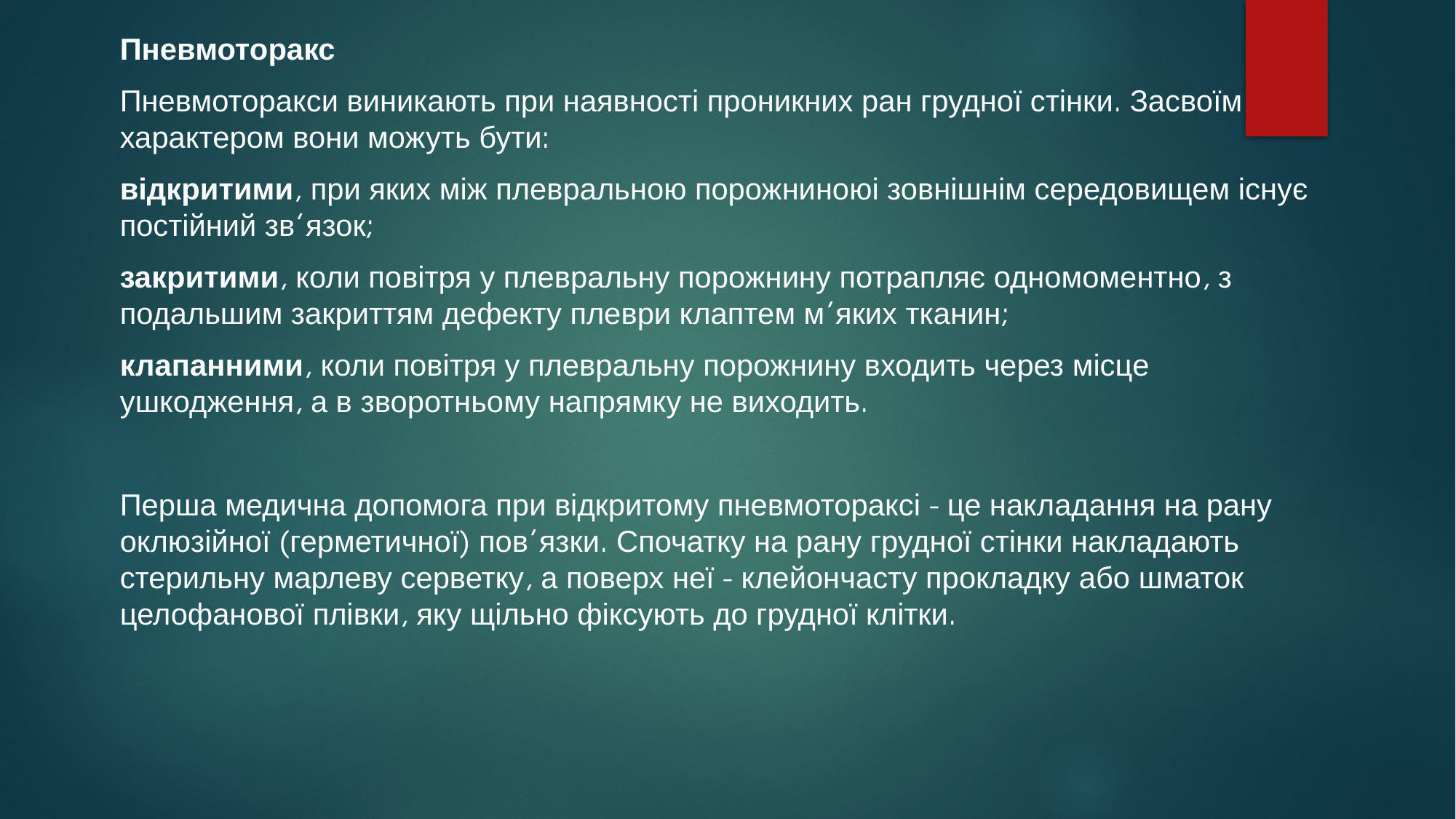

Пневмоторакс
Пневмоторакси виникають при наявності проникних ран грудної стінки. Засвоїм характером вони можуть бути:
відкритими, при яких між плевральною порожниноюі зовнішнім середовищем існує постійний зв’язок;
закритими, коли повітря у плевральну порожнину потрапляє одномоментно, з подальшим закриттям дефекту плеври клаптем м’яких тканин;
клапанними, коли повітря у плевральну порожнину входить через місце ушкодження, а в зворотньому напрямку не виходить.

Перша медична допомога при відкритому пневмотораксі - це накладання на рану оклюзійної (герметичної) пов’язки. Спочатку на рану грудної стінки накладають стерильну марлеву серветку, а поверх неї - клейончасту прокладку або шматок целофанової плівки, яку щільно фіксують до грудної клітки.